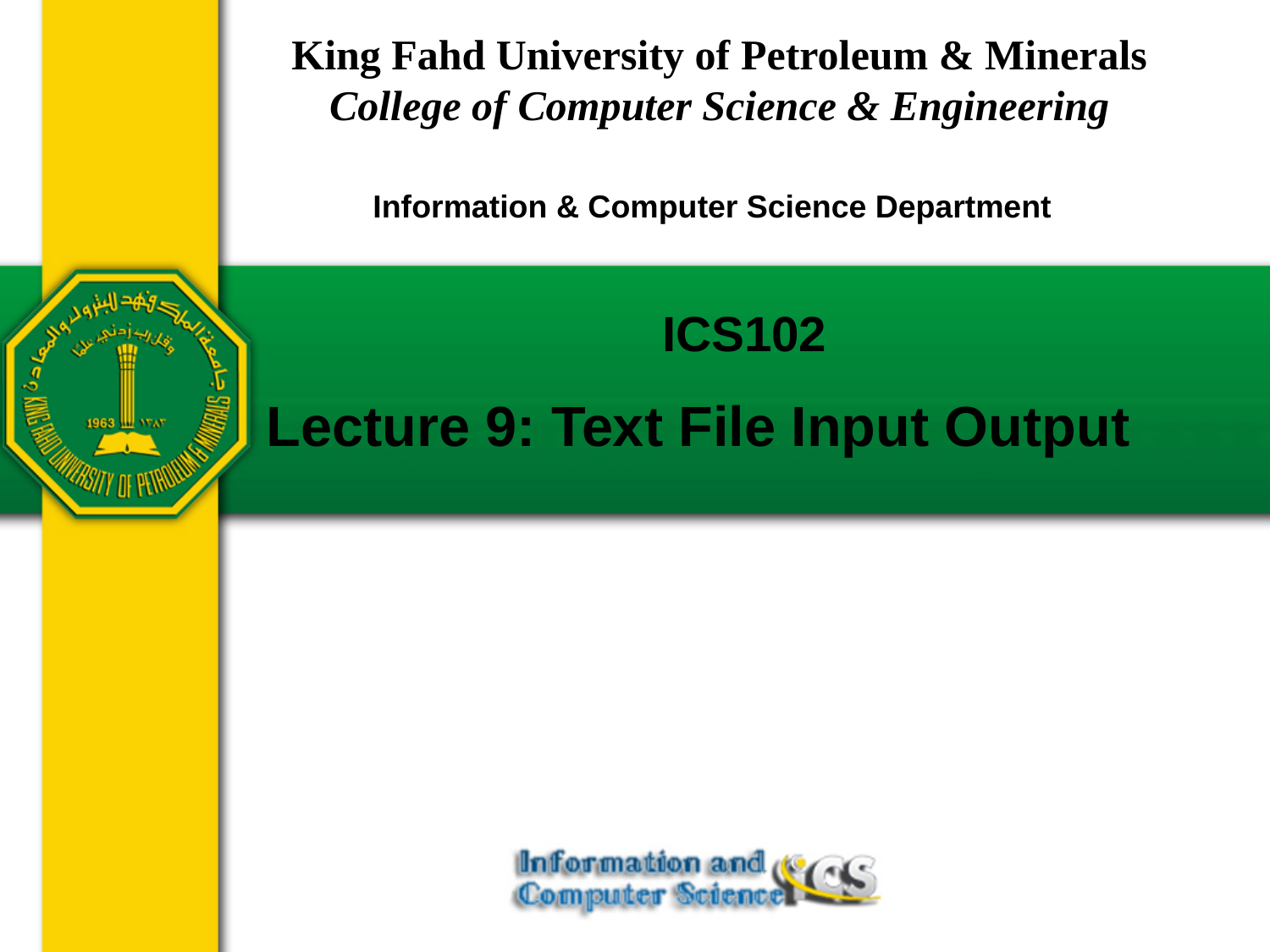

King Fahd University of Petroleum & Minerals
College of Computer Science & Engineering
Information & Computer Science Department
ICS102
Lecture 9: Text File Input Output
July 7, 2018